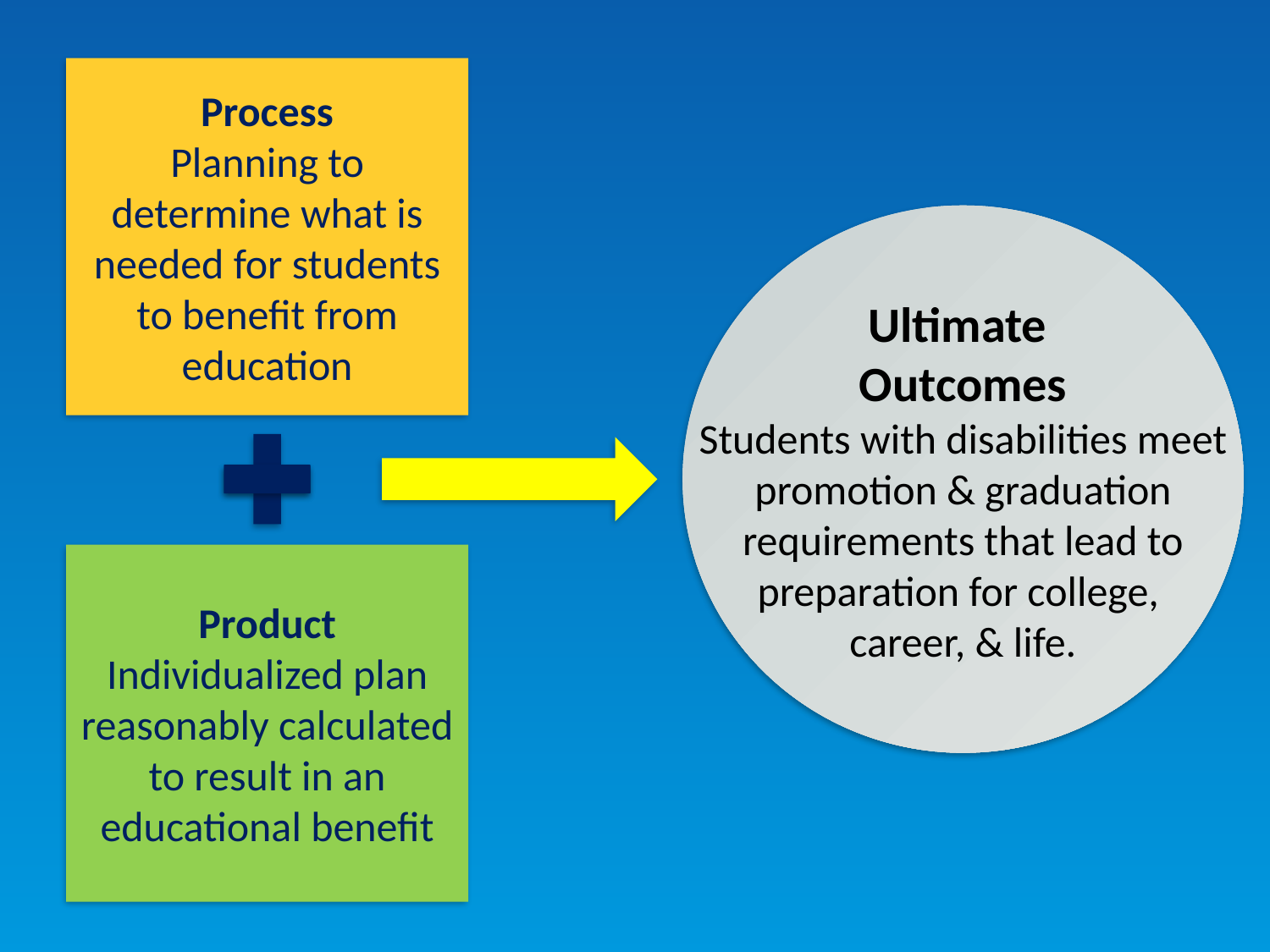

Process
Planning to determine what is needed for students to benefit from education

Ultimate
Outcomes
Students with disabilities meet promotion & graduation requirements that lead to preparation for college,
career, & life.

Product
Individualized plan reasonably calculated to result in an educational benefit